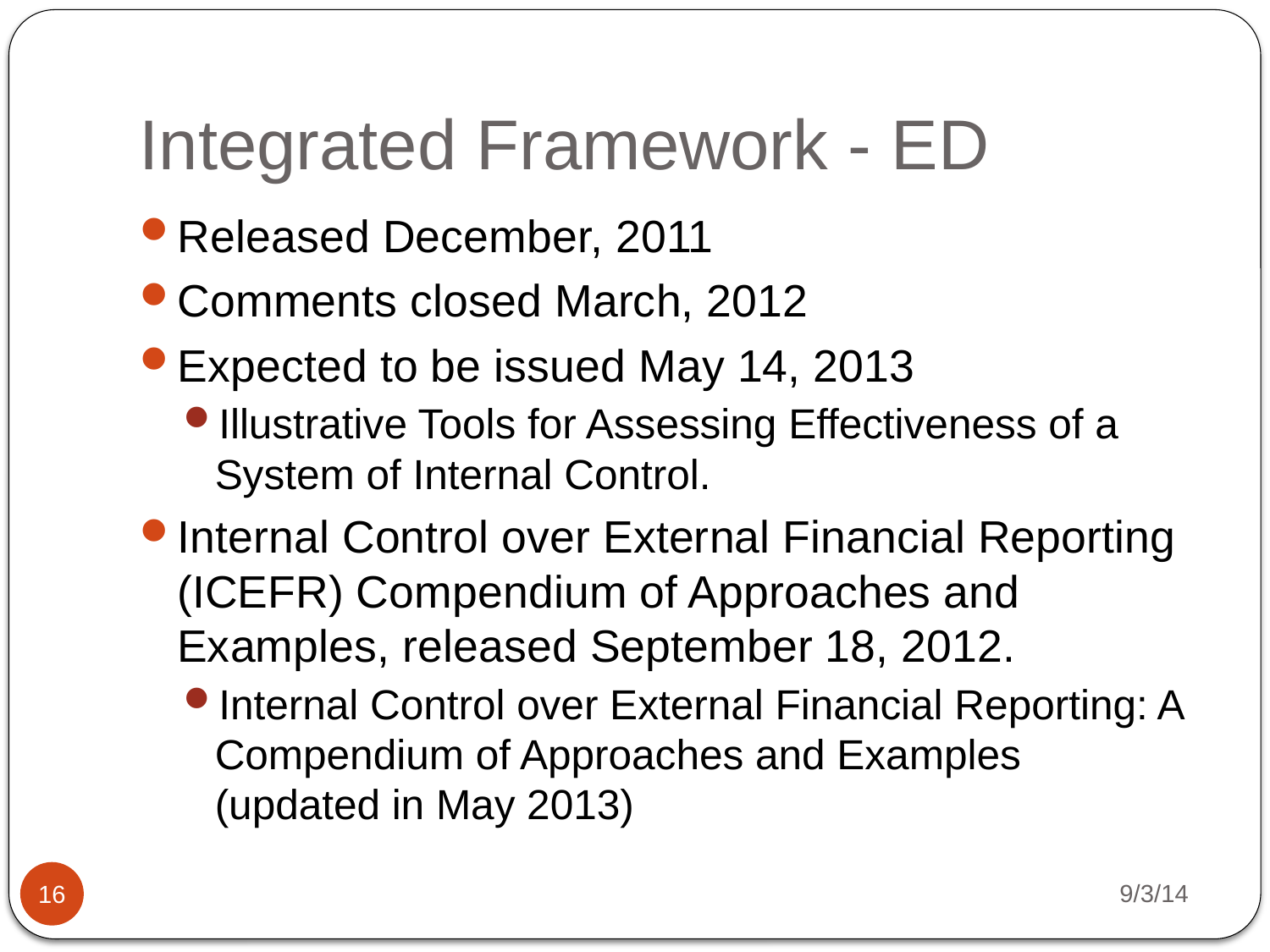

# Integrated Framework - ED
Released December, 2011
Comments closed March, 2012
Expected to be issued May 14, 2013
Illustrative Tools for Assessing Effectiveness of a System of Internal Control.
Internal Control over External Financial Reporting (ICEFR) Compendium of Approaches and Examples, released September 18, 2012.
Internal Control over External Financial Reporting: A Compendium of Approaches and Examples (updated in May 2013)
9/3/14
16